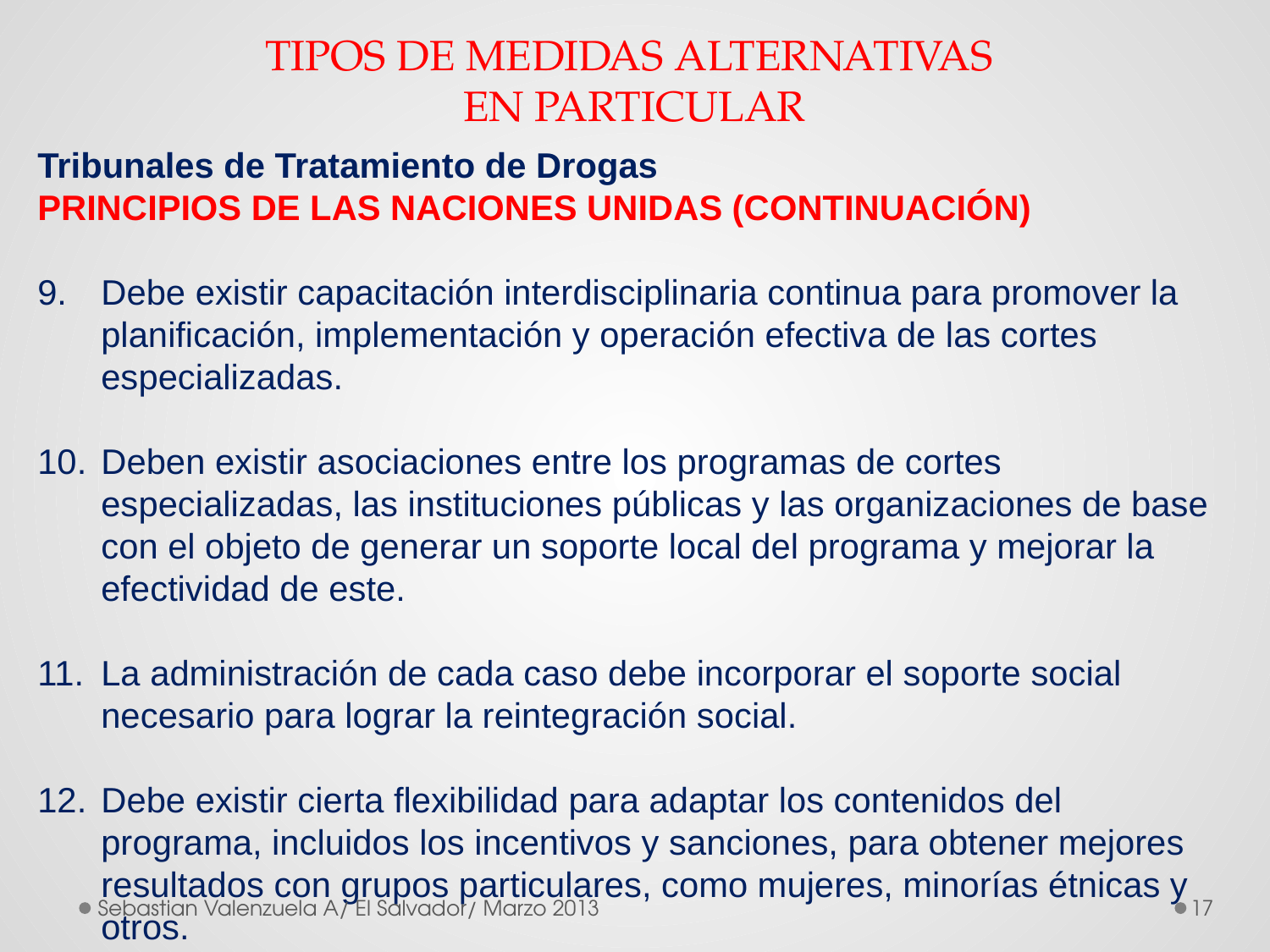

# TIPOS DE MEDIDAS ALTERNATIVAS EN PARTICULAR
Tribunales de Tratamiento de Drogas
PRINCIPIOS DE LAS NACIONES UNIDAS (CONTINUACIÓN)

Debe existir capacitación interdisciplinaria continua para promover la planificación, implementación y operación efectiva de las cortes especializadas.

Deben existir asociaciones entre los programas de cortes especializadas, las instituciones públicas y las organizaciones de base con el objeto de generar un soporte local del programa y mejorar la efectividad de este.

La administración de cada caso debe incorporar el soporte social necesario para lograr la reintegración social.

Debe existir cierta flexibilidad para adaptar los contenidos del programa, incluidos los incentivos y sanciones, para obtener mejores resultados con grupos particulares, como mujeres, minorías étnicas y otros.

Sebastian Valenzuela A/ El Salvador/ Marzo 2013
17